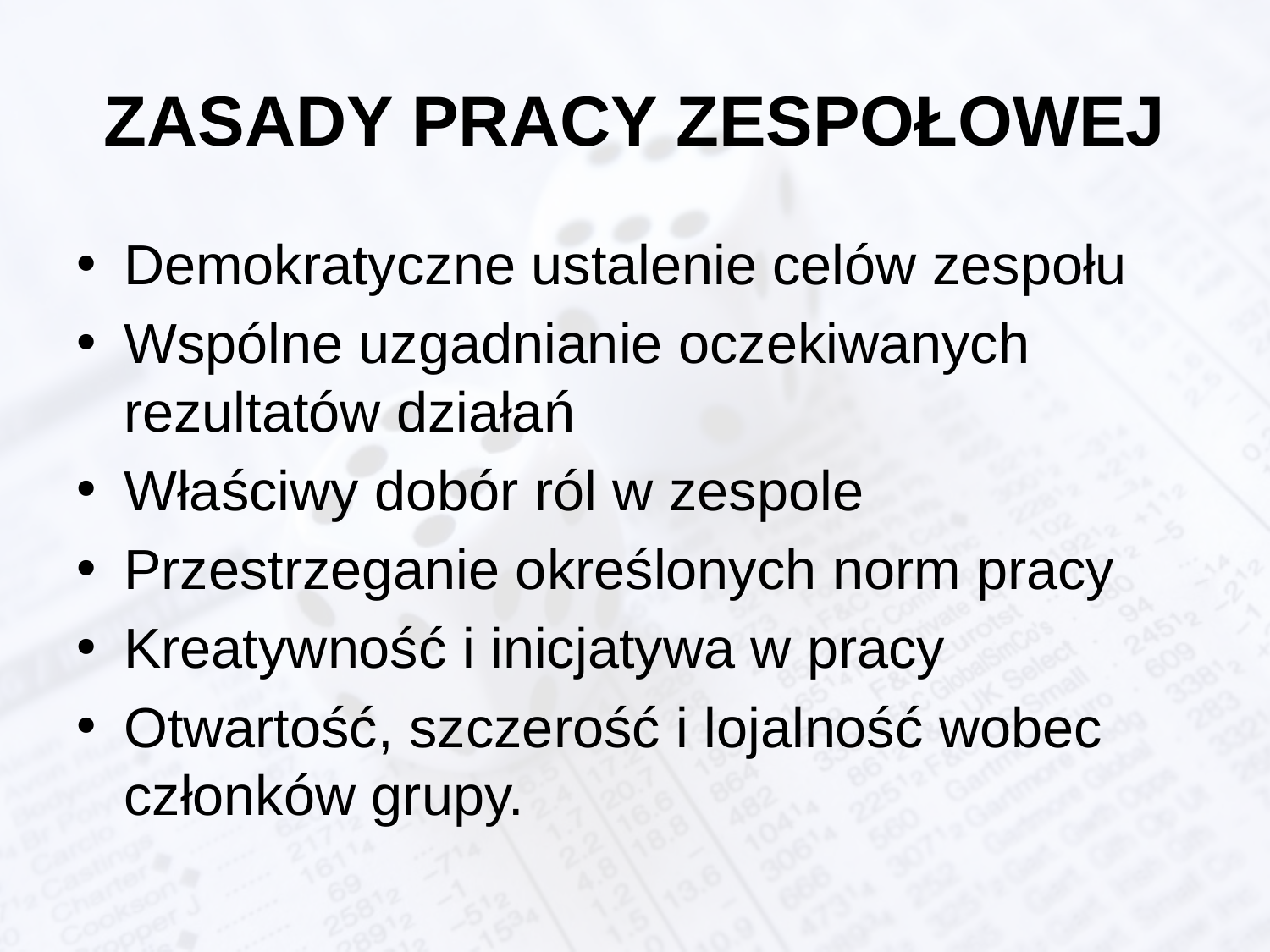

# ZASADY PRACY ZESPOŁOWEJ
Demokratyczne ustalenie celów zespołu
Wspólne uzgadnianie oczekiwanych rezultatów działań
Właściwy dobór ról w zespole
Przestrzeganie określonych norm pracy
Kreatywność i inicjatywa w pracy
Otwartość, szczerość i lojalność wobec członków grupy.